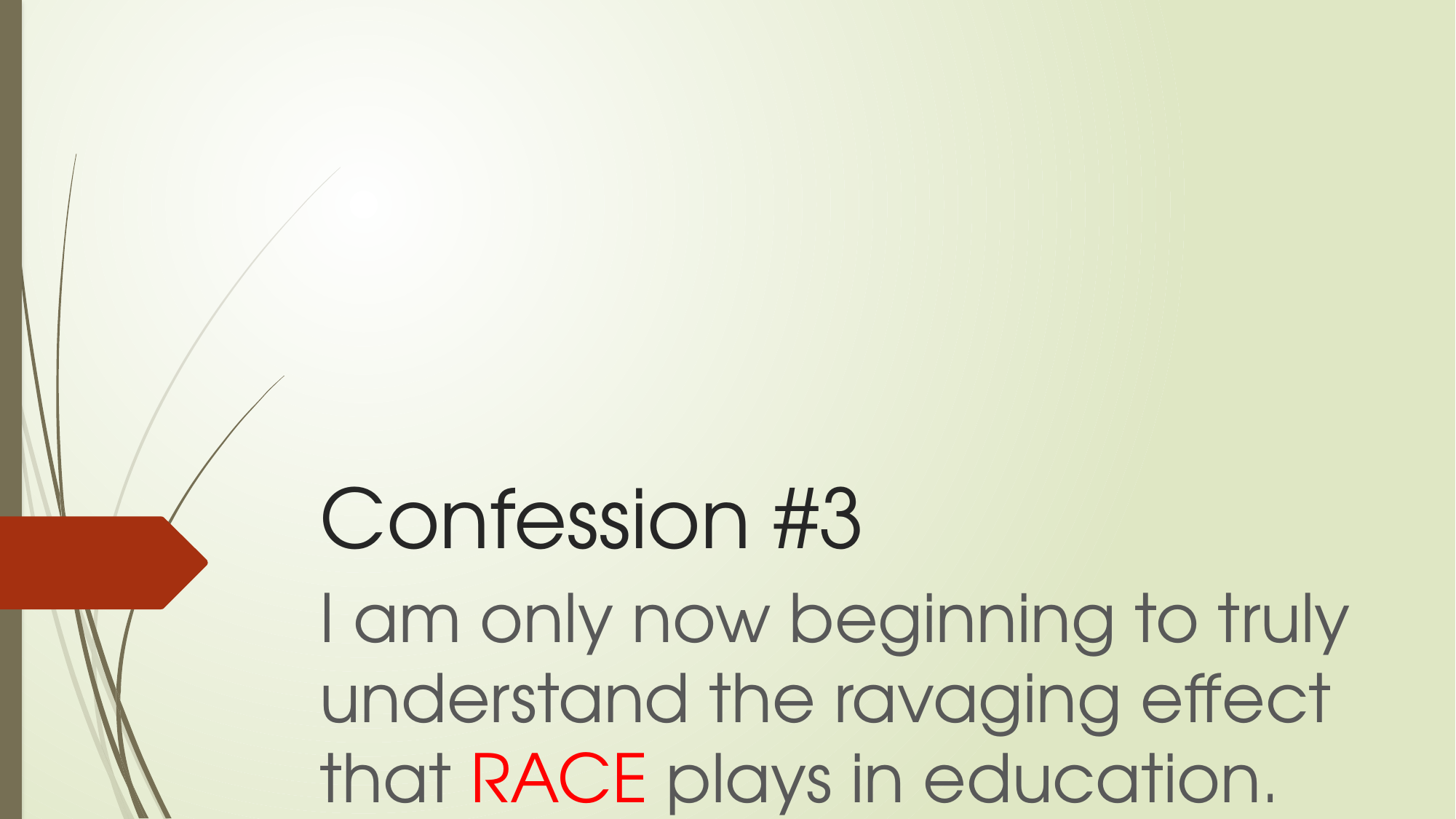

# Confession #3
I am only now beginning to truly understand the ravaging effect that RACE plays in education.